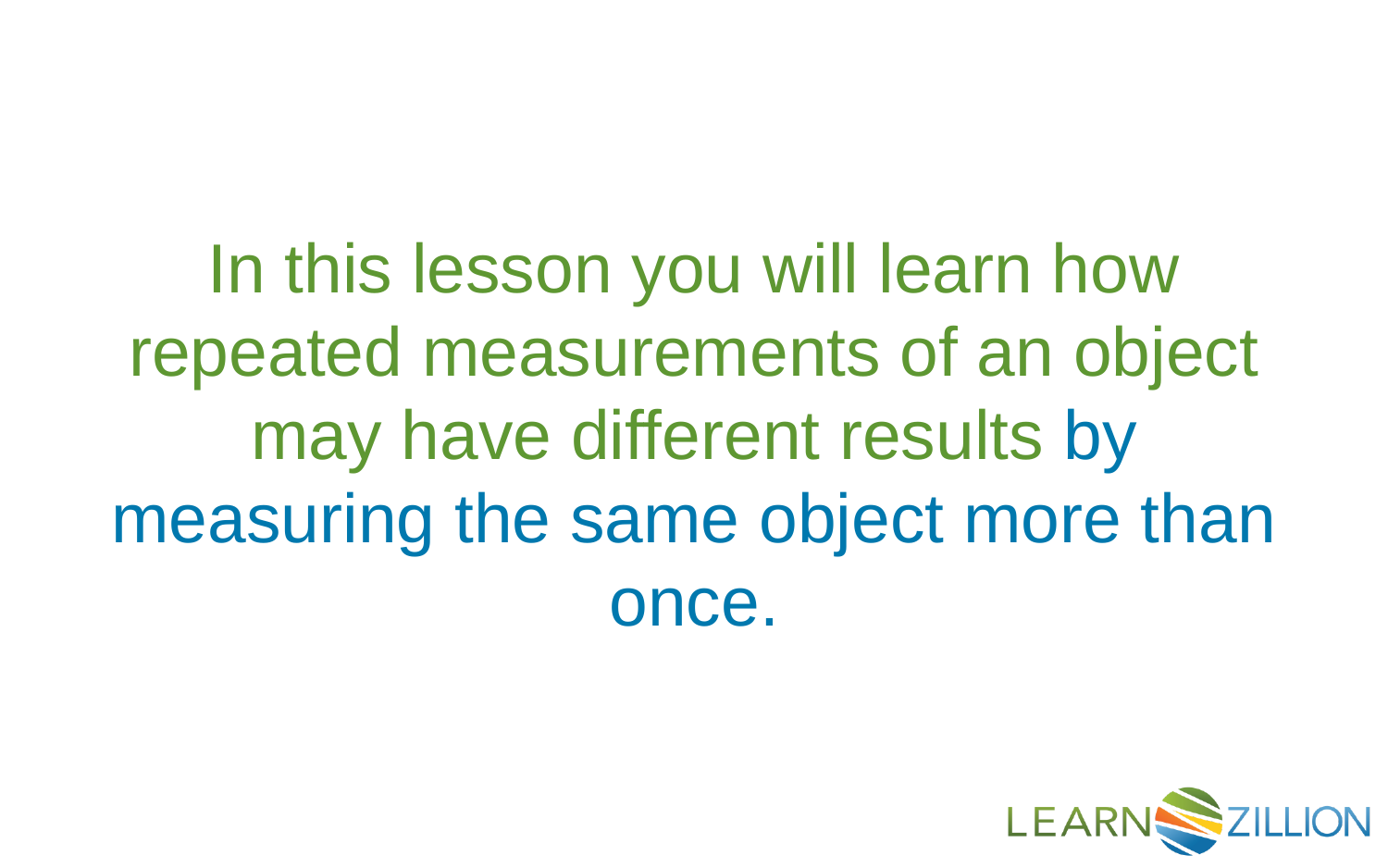

In this lesson you will learn how repeated measurements of an object may have different results by measuring the same object more than once.